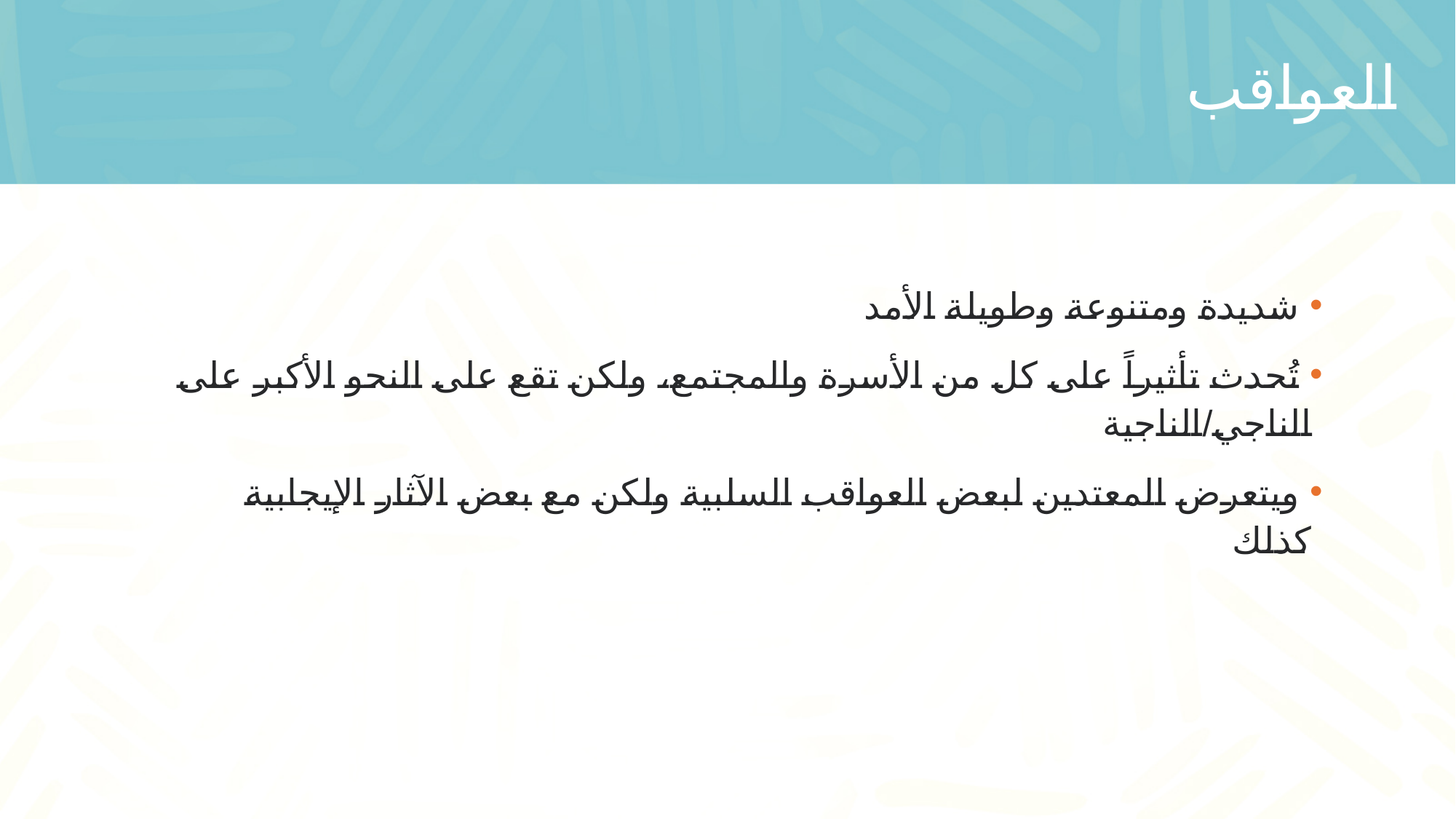

# العواقب
 شديدة ومتنوعة وطويلة الأمد
 تُحدث تأثيراً على كل من الأسرة والمجتمع، ولكن تقع على النحو الأكبر على الناجي/الناجية
 ويتعرض المعتدين لبعض العواقب السلبية ولكن مع بعض الآثار الإيجابية كذلك